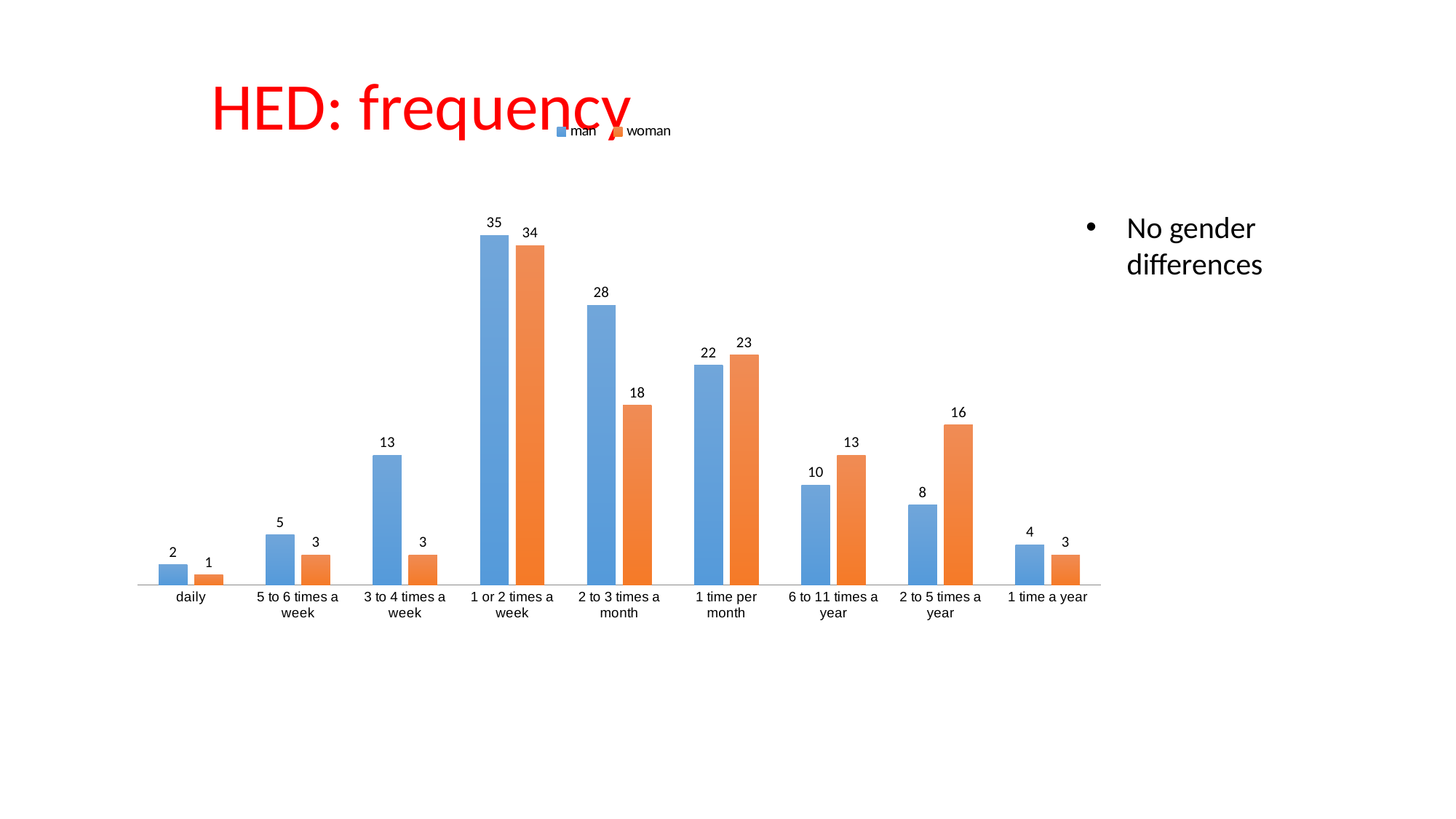

# HED: frequency

### Chart

| Category | man   | woman |
|---|---|---|
| daily | 2.0 | 1.0 |
| 5 to 6 times a week | 5.0 | 3.0 |
| 3 to 4 times a week | 13.0 | 3.0 |
| 1 or 2 times a week | 35.0 | 34.0 |
| 2 to 3 times a month | 28.0 | 18.0 |
| 1 time per month | 22.0 | 23.0 |
| 6 to 11 times a year | 10.0 | 13.0 |
| 2 to 5 times a year | 8.0 | 16.0 |
| 1 time a year | 4.0 | 3.0 |

No gender differences